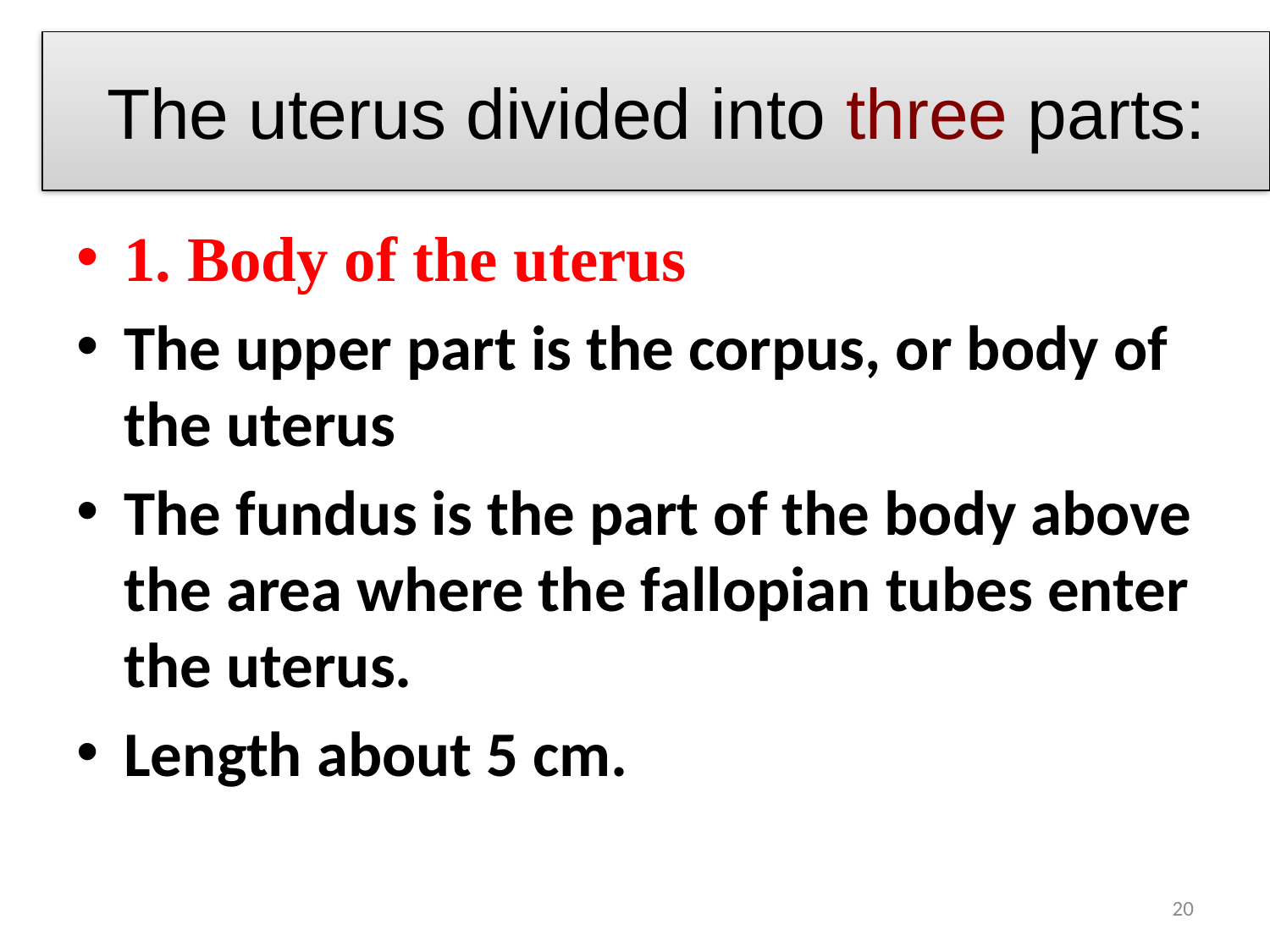

# The uterus divided into three parts:
1. Body of the uterus
The upper part is the corpus, or body of the uterus
The fundus is the part of the body above the area where the fallopian tubes enter the uterus.
Length about 5 cm.
20